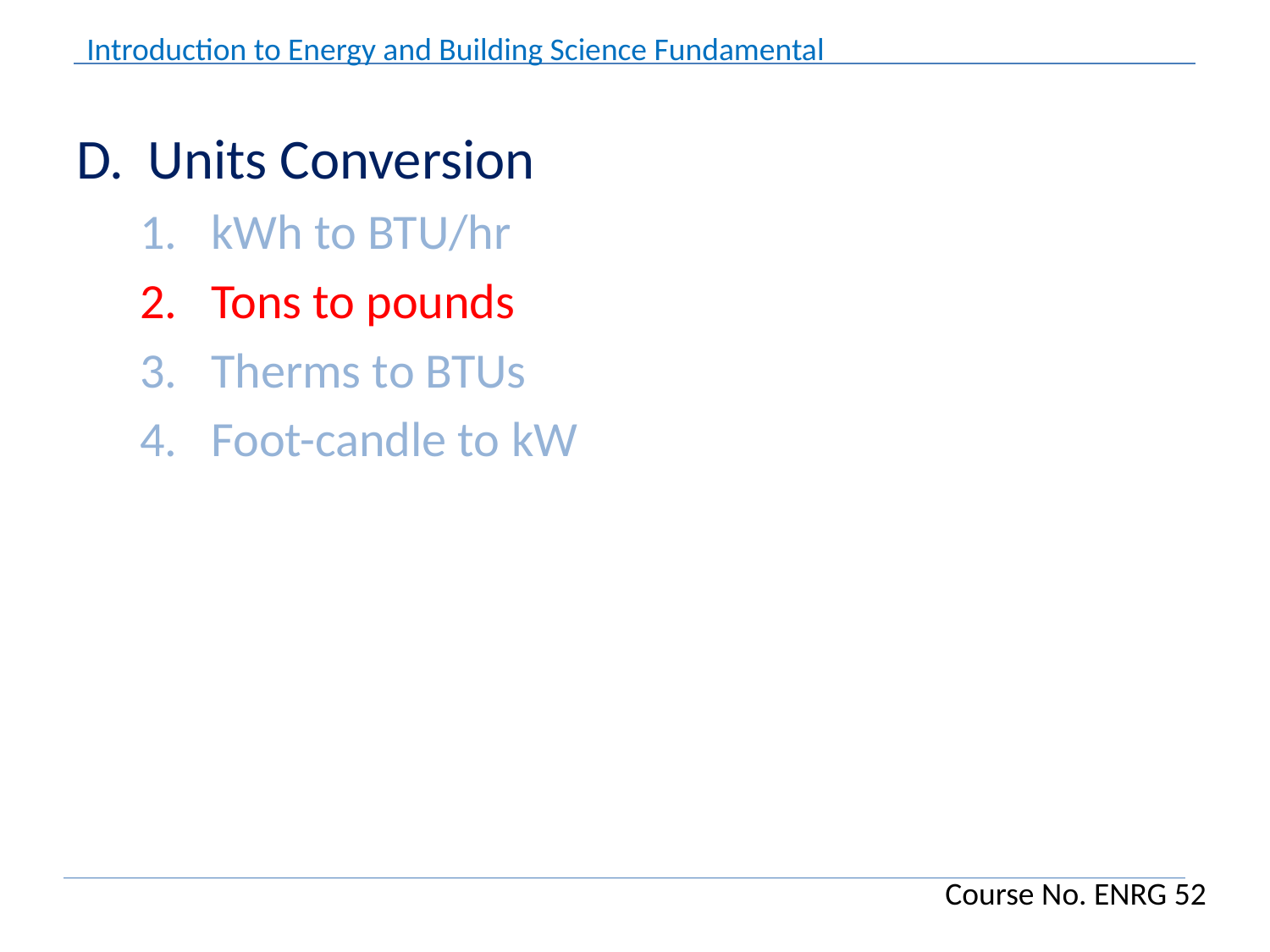

Units Conversion
kWh to BTU/hr
Tons to pounds
Therms to BTUs
Foot-candle to kW